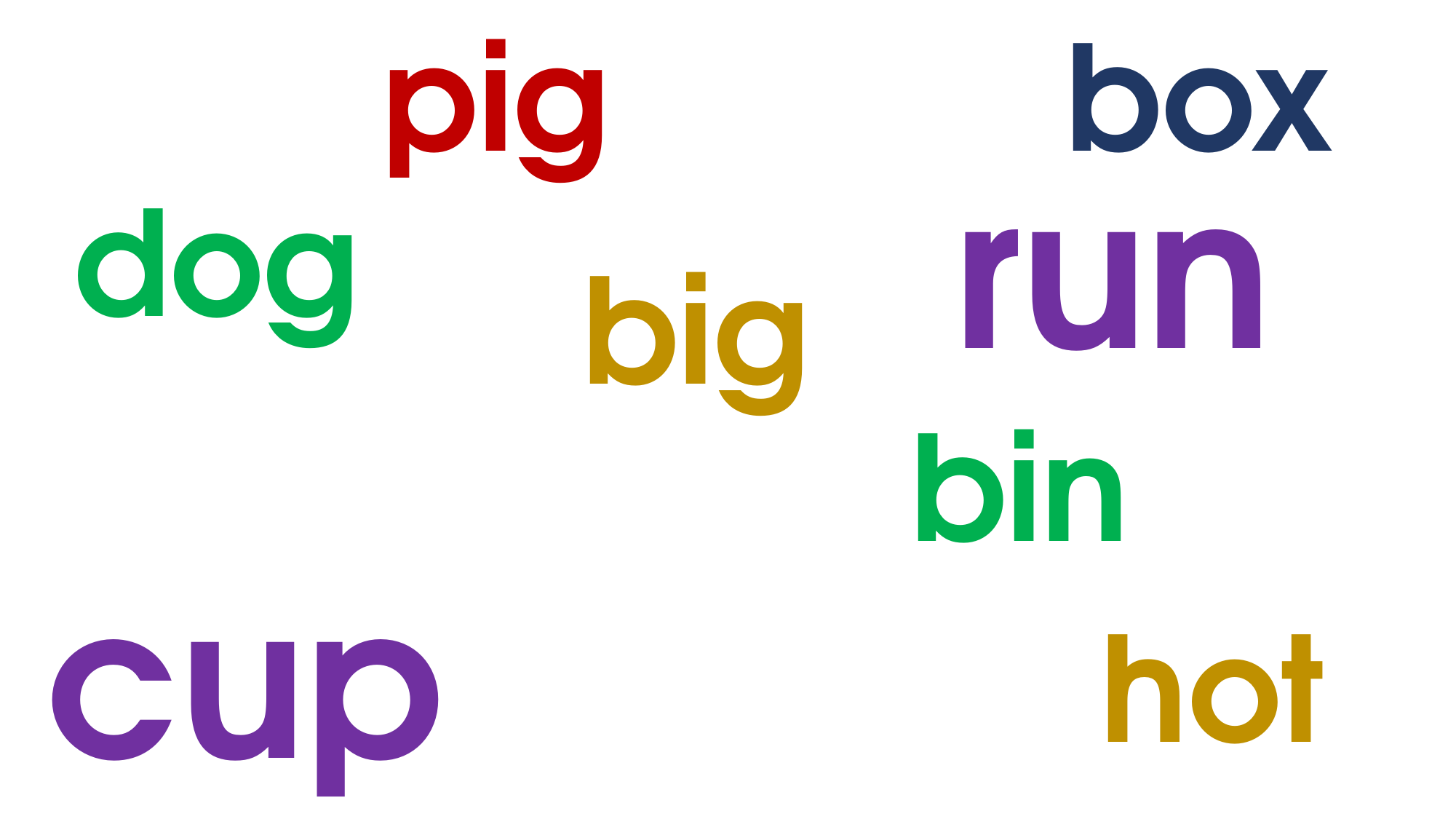

pig
box
run
dog
big
bin
cup
hot